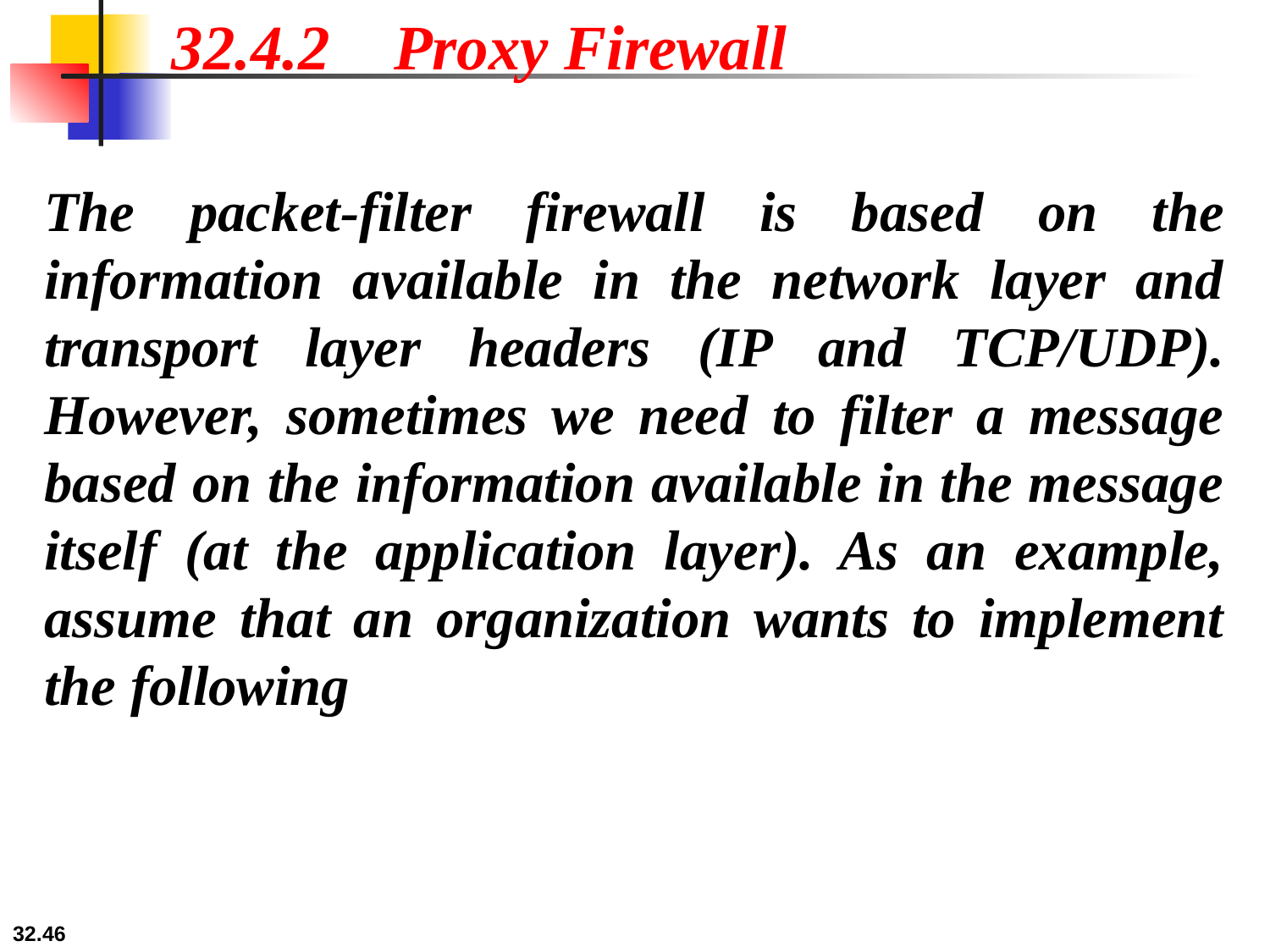

32.4.2    Proxy Firewall

The packet-filter firewall is based on the information available in the network layer and transport layer headers (IP and TCP/UDP). However, sometimes we need to filter a message based on the information available in the message itself (at the application layer). As an example, assume that an organization wants to implement the following

32.46